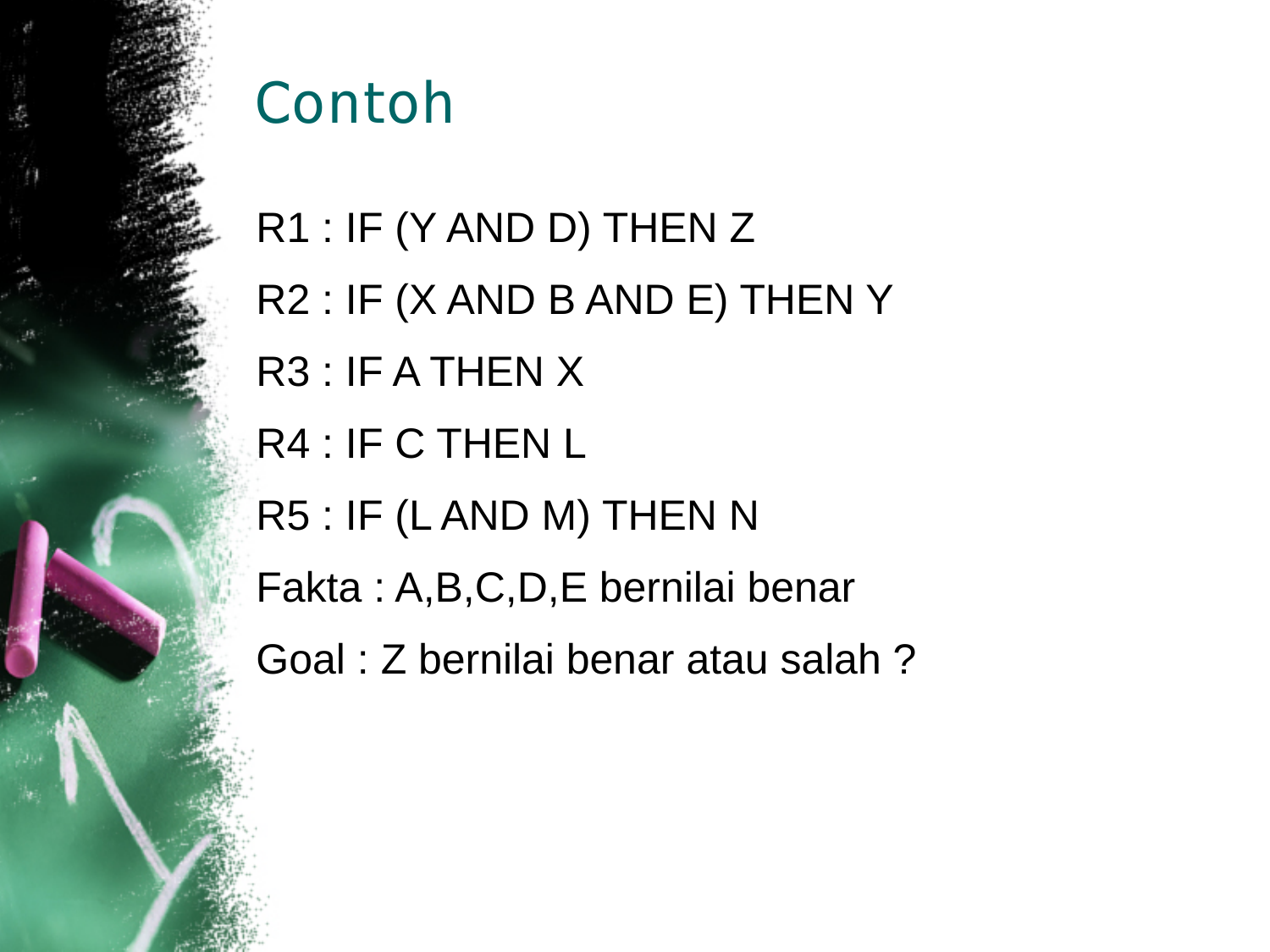

# Contoh
R1 : IF (Y AND D) THEN Z
R2 : IF (X AND B AND E) THEN Y
R3 : IF A THEN X
R4 : IF C THEN L
R5 : IF (L AND M) THEN N
Fakta : A,B,C,D,E bernilai benar
Goal : Z bernilai benar atau salah ?